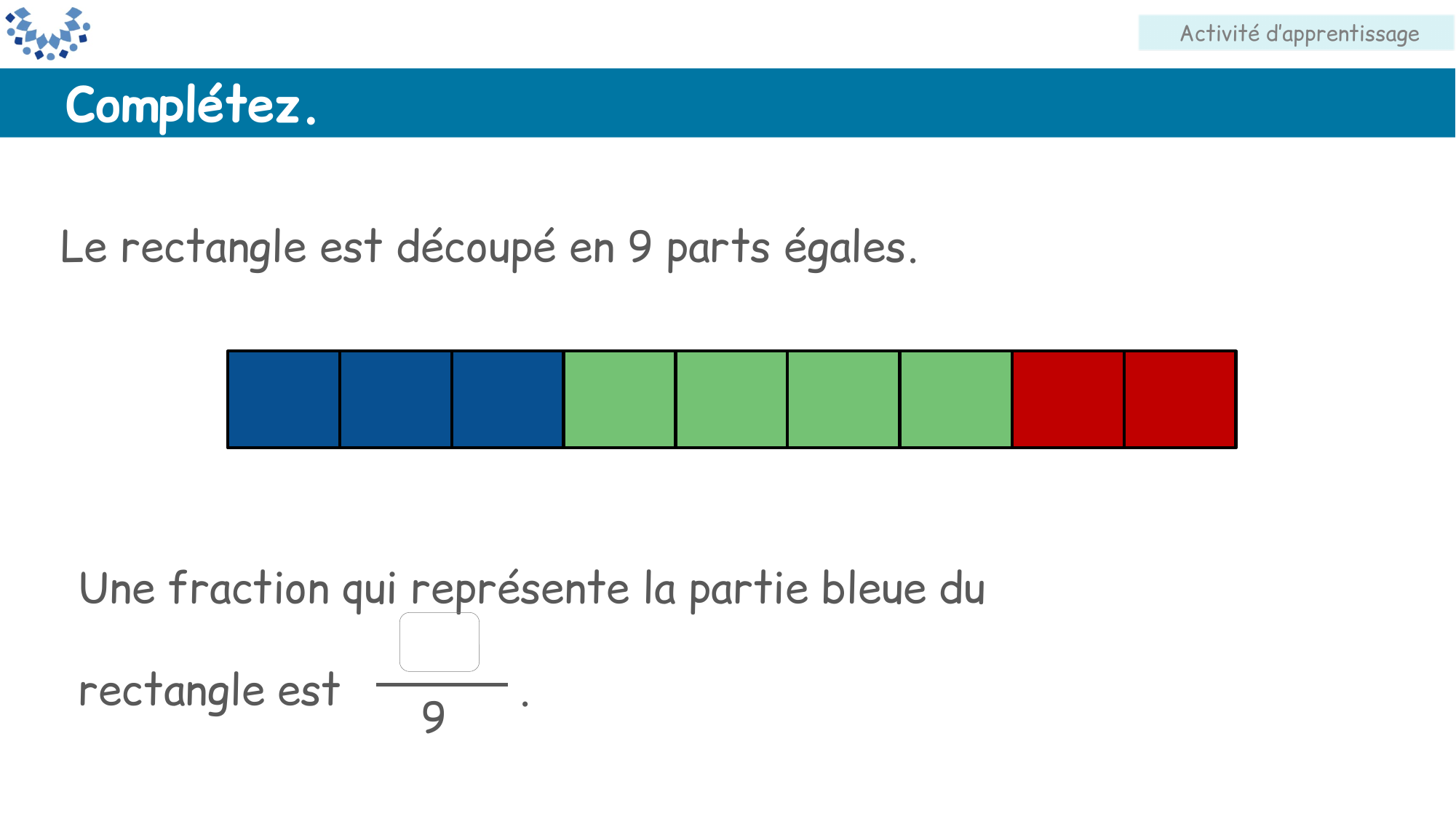

Activité d’apprentissage
Complétez.
Le rectangle est découpé en 9 parts égales.

Une fraction qui représente la partie bleue du rectangle est              .

9